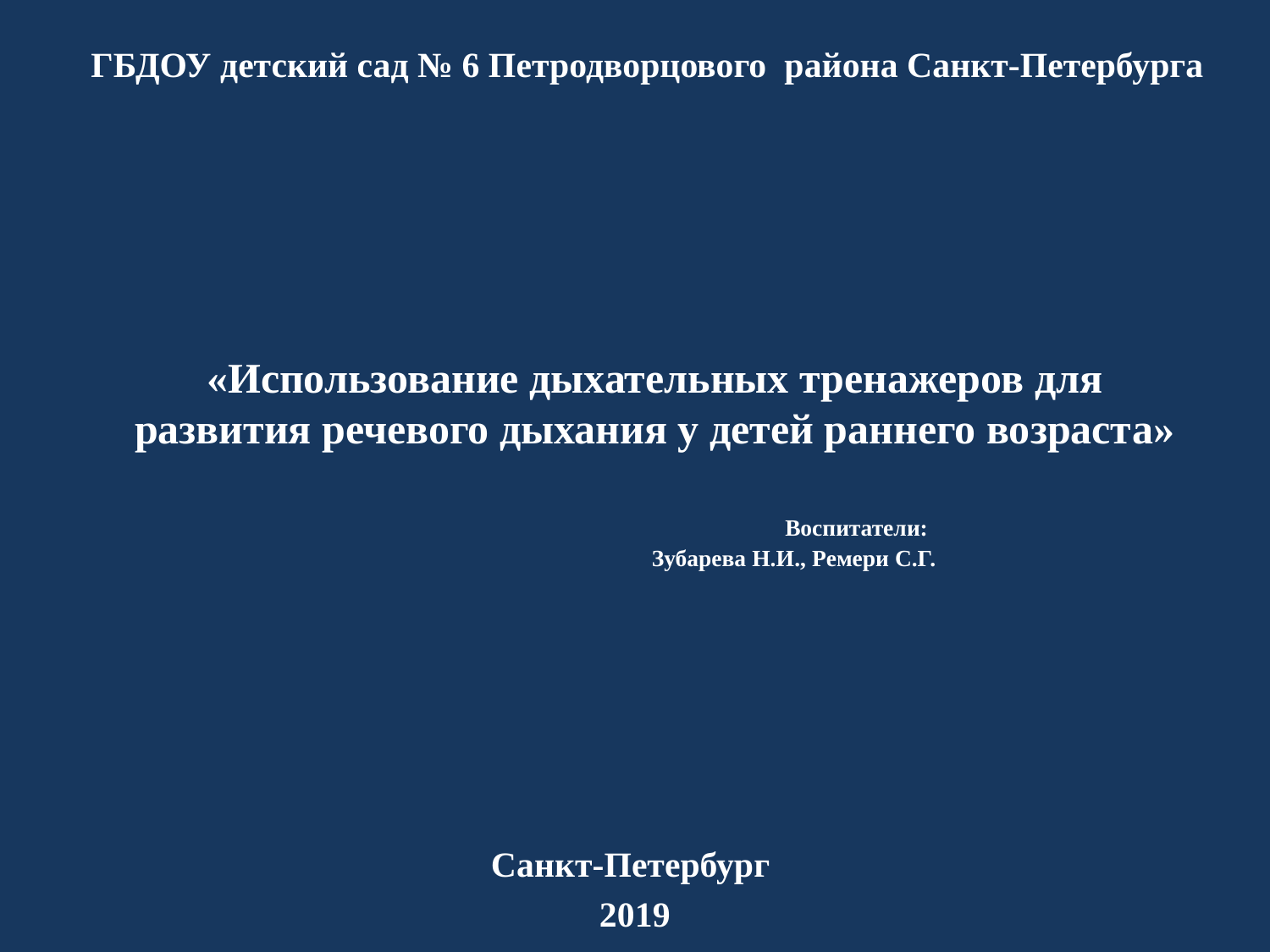

ГБДОУ детский сад № 6 Петродворцового  района Санкт-Петербурга
# «Использование дыхательных тренажеров для развития речевого дыхания у детей раннего возраста» Воспитатели: Зубарева Н.И., Ремери С.Г.
Санкт-Петербург
2019